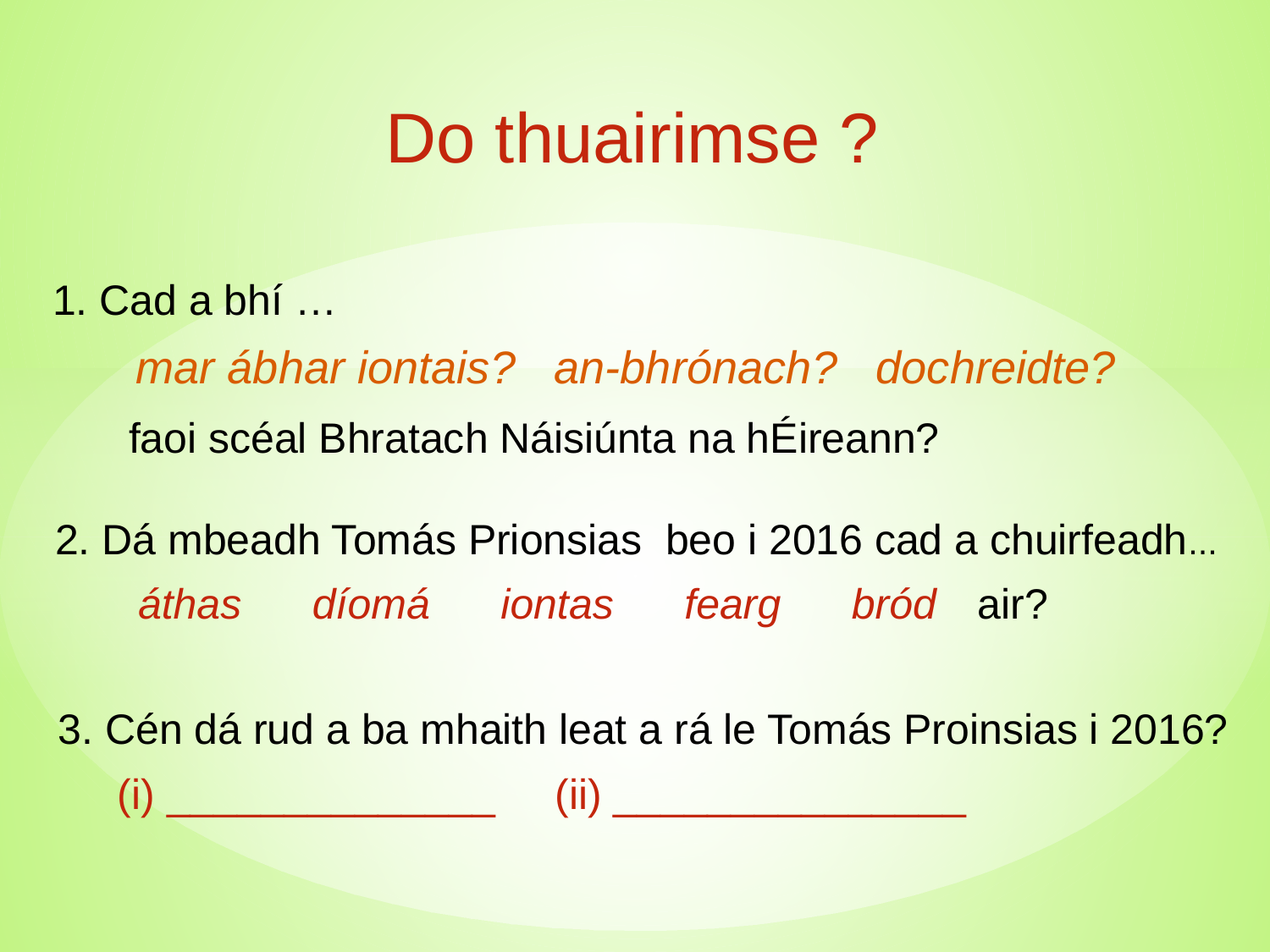

Do thuairimse ?
1. Cad a bhí …
       mar ábhar iontais?   an-bhrónach?   dochreidte?
      faoi scéal Bhratach Náisiúnta na hÉireann?
2. Dá mbeadh Tomás Prionsias  beo i 2016 cad a chuirfeadh...
       áthas      díomá      iontas      fearg      bród
air?
3. Cén dá rud a ba mhaith leat a rá le Tomás Proinsias i 2016?
     (i) ______________     (ii) _______________